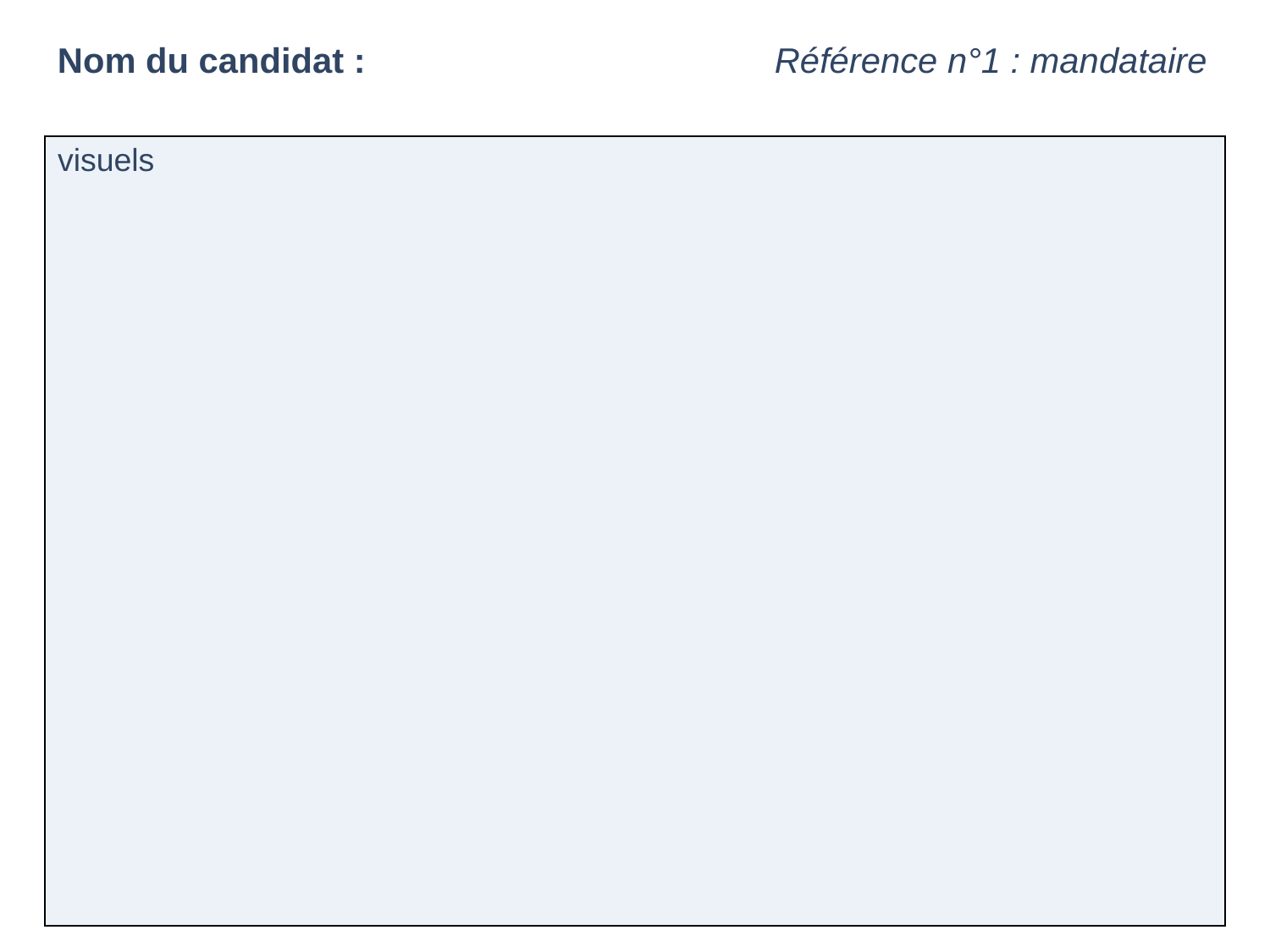

Nom du candidat :                                          Référence n°1 : mandataire
| visuels |
| --- |